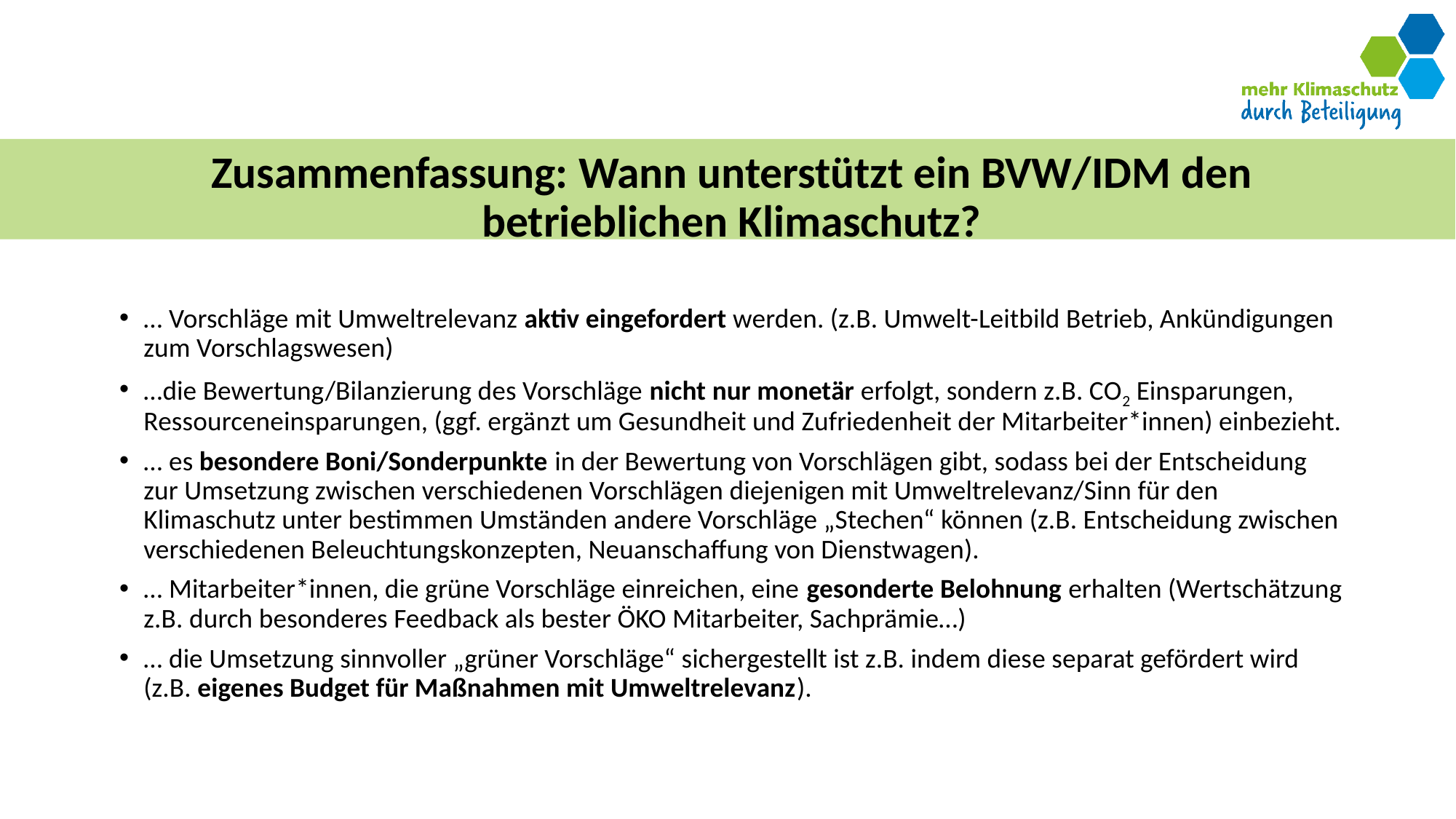

# Zusammenfassung: Wann unterstützt ein BVW/IDM den betrieblichen Klimaschutz?
… Vorschläge mit Umweltrelevanz aktiv eingefordert werden. (z.B. Umwelt-Leitbild Betrieb, Ankündigungen zum Vorschlagswesen)
…die Bewertung/Bilanzierung des Vorschläge nicht nur monetär erfolgt, sondern z.B. CO2 Einsparungen, Ressourceneinsparungen, (ggf. ergänzt um Gesundheit und Zufriedenheit der Mitarbeiter*innen) einbezieht.
… es besondere Boni/Sonderpunkte in der Bewertung von Vorschlägen gibt, sodass bei der Entscheidung zur Umsetzung zwischen verschiedenen Vorschlägen diejenigen mit Umweltrelevanz/Sinn für den Klimaschutz unter bestimmen Umständen andere Vorschläge „Stechen“ können (z.B. Entscheidung zwischen verschiedenen Beleuchtungskonzepten, Neuanschaffung von Dienstwagen).
… Mitarbeiter*innen, die grüne Vorschläge einreichen, eine gesonderte Belohnung erhalten (Wertschätzung z.B. durch besonderes Feedback als bester ÖKO Mitarbeiter, Sachprämie…)
… die Umsetzung sinnvoller „grüner Vorschläge“ sichergestellt ist z.B. indem diese separat gefördert wird (z.B. eigenes Budget für Maßnahmen mit Umweltrelevanz).